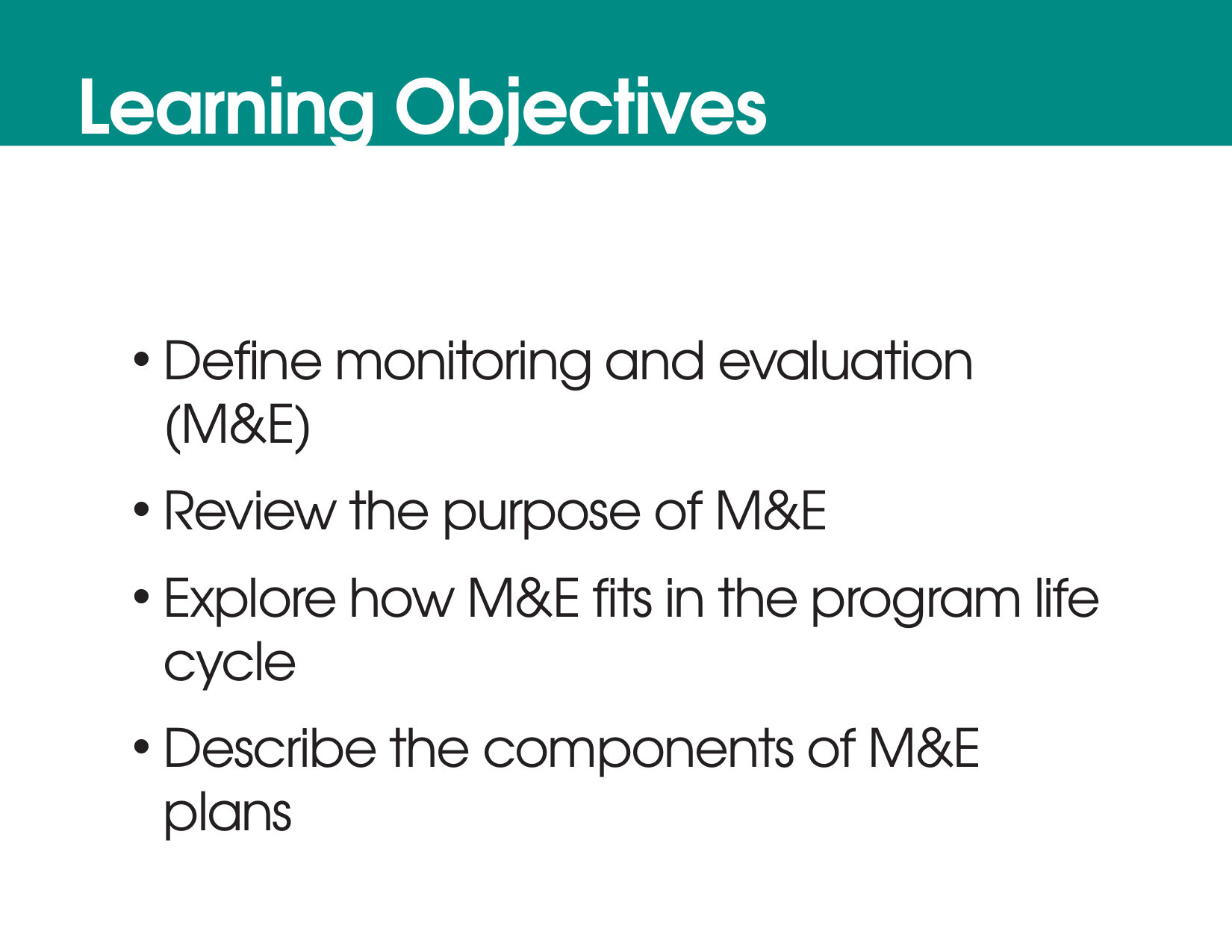

Learning Objectives
Define monitoring and evaluation (M&E)
Review the purpose of M&E
Explore how M&E fits in the program life cycle
Describe the components of M&E plans